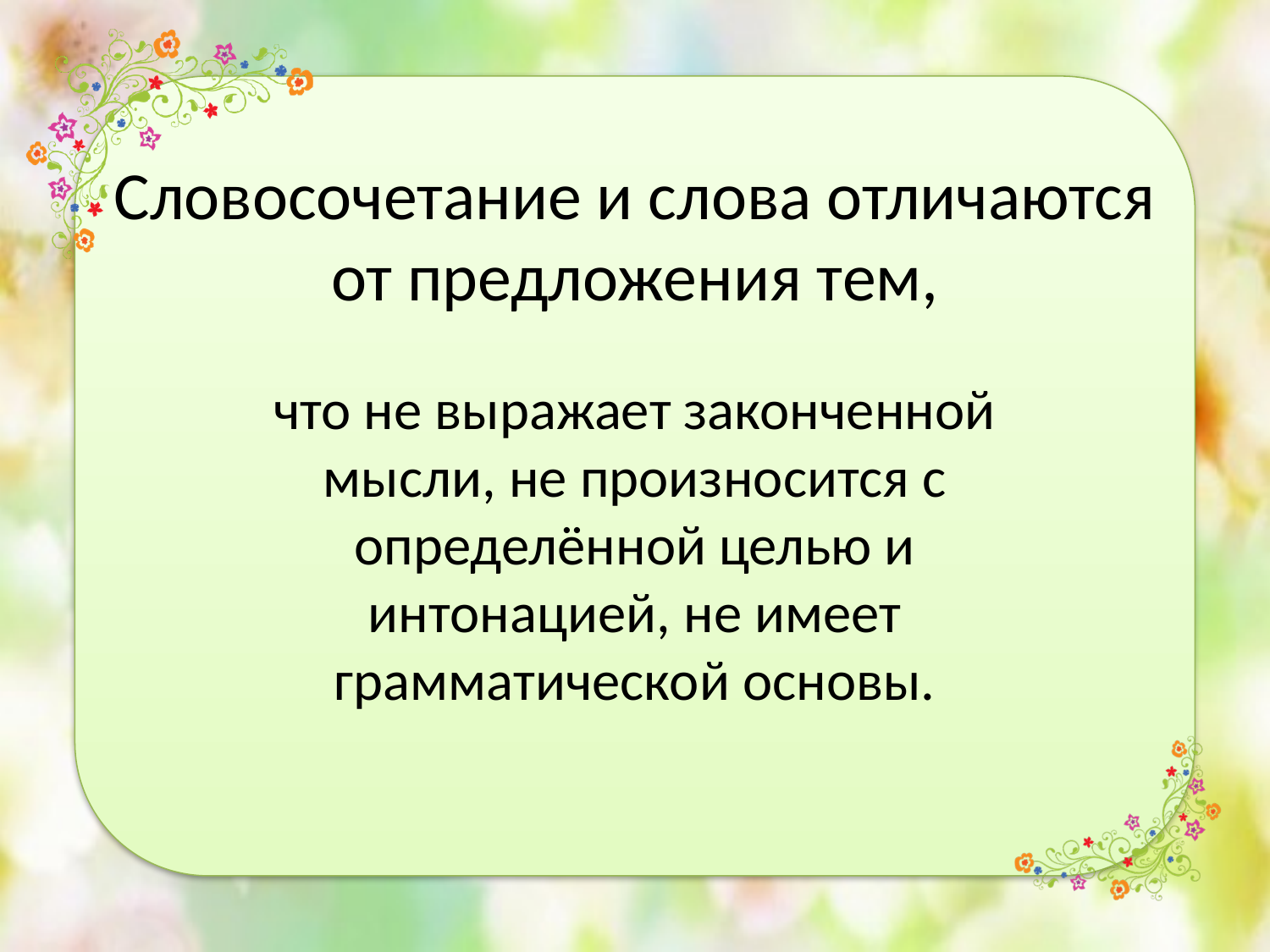

# Словосочетание и слова отличаются от предложения тем,
что не выражает законченной мысли, не произносится с определённой целью и интонацией, не имеет грамматической основы.